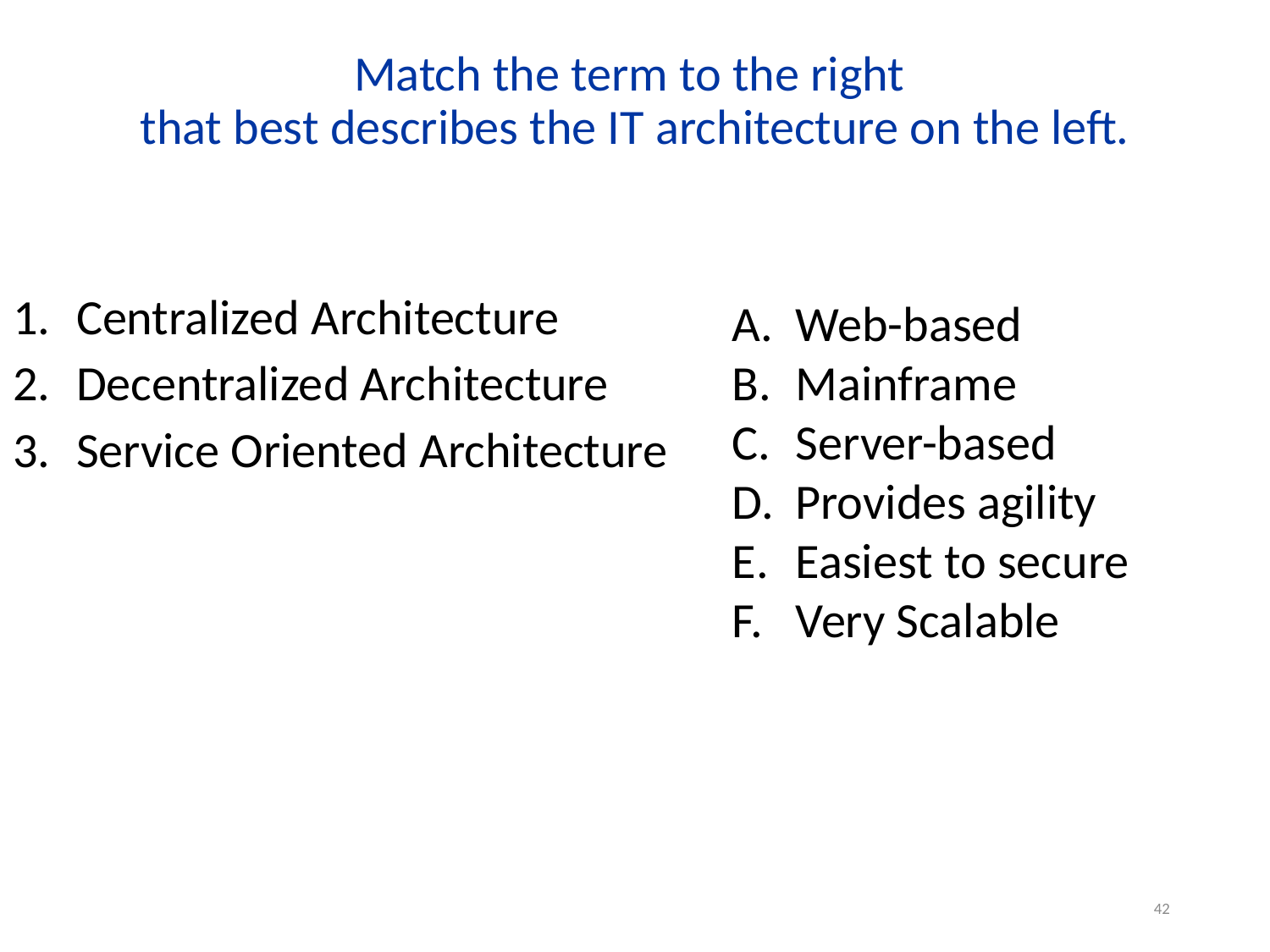

Match the term to the right
that best describes the IT architecture on the left.
Centralized Architecture
Decentralized Architecture
Service Oriented Architecture
Web-based
Mainframe
Server-based
Provides agility
Easiest to secure
Very Scalable

42